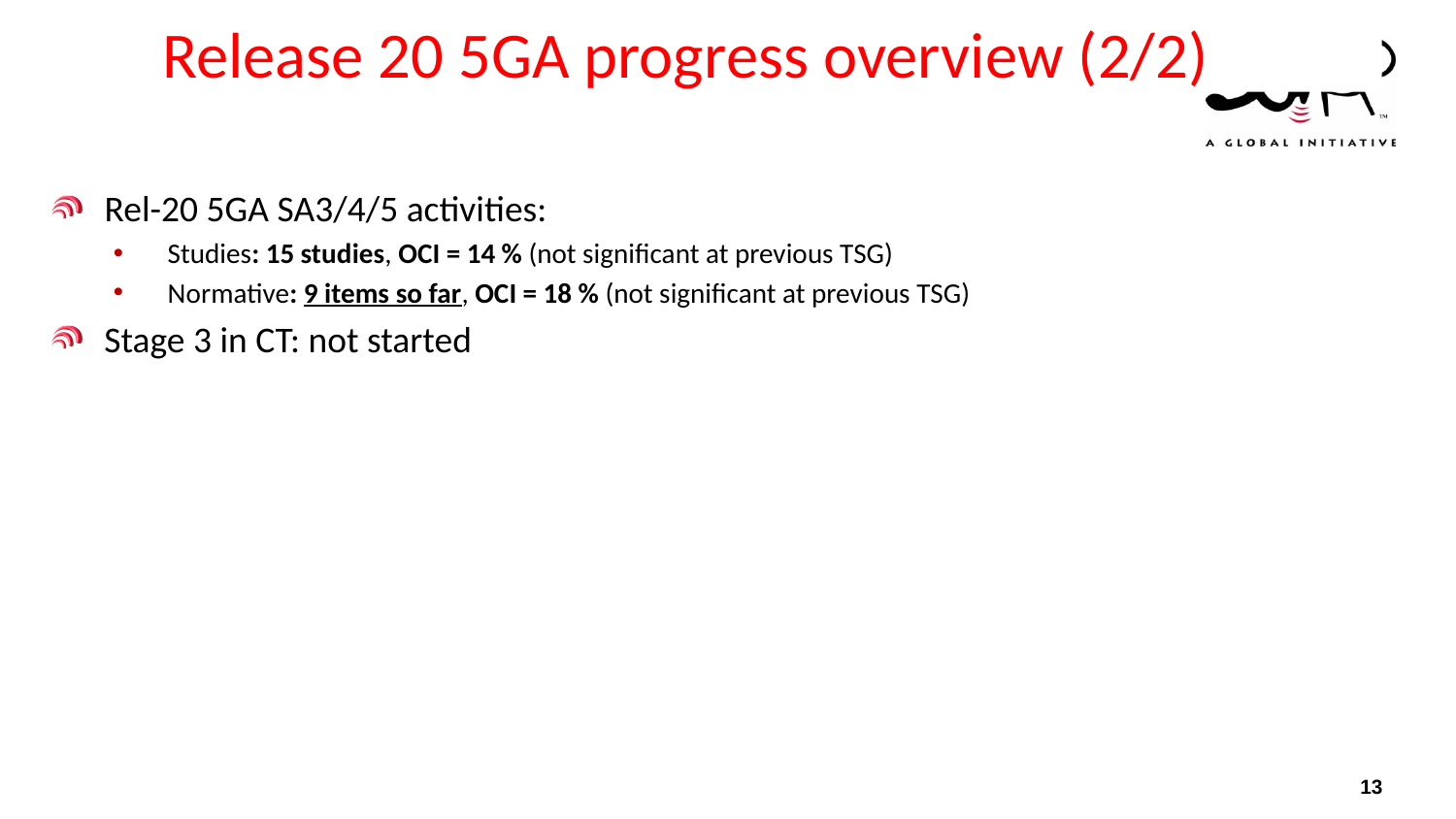

# Release 20 5GA progress overview (2/2)
Rel-20 5GA SA3/4/5 activities:
Studies: 15 studies, OCI = 14 % (not significant at previous TSG)
Normative: 9 items so far, OCI = 18 % (not significant at previous TSG)
Stage 3 in CT: not started